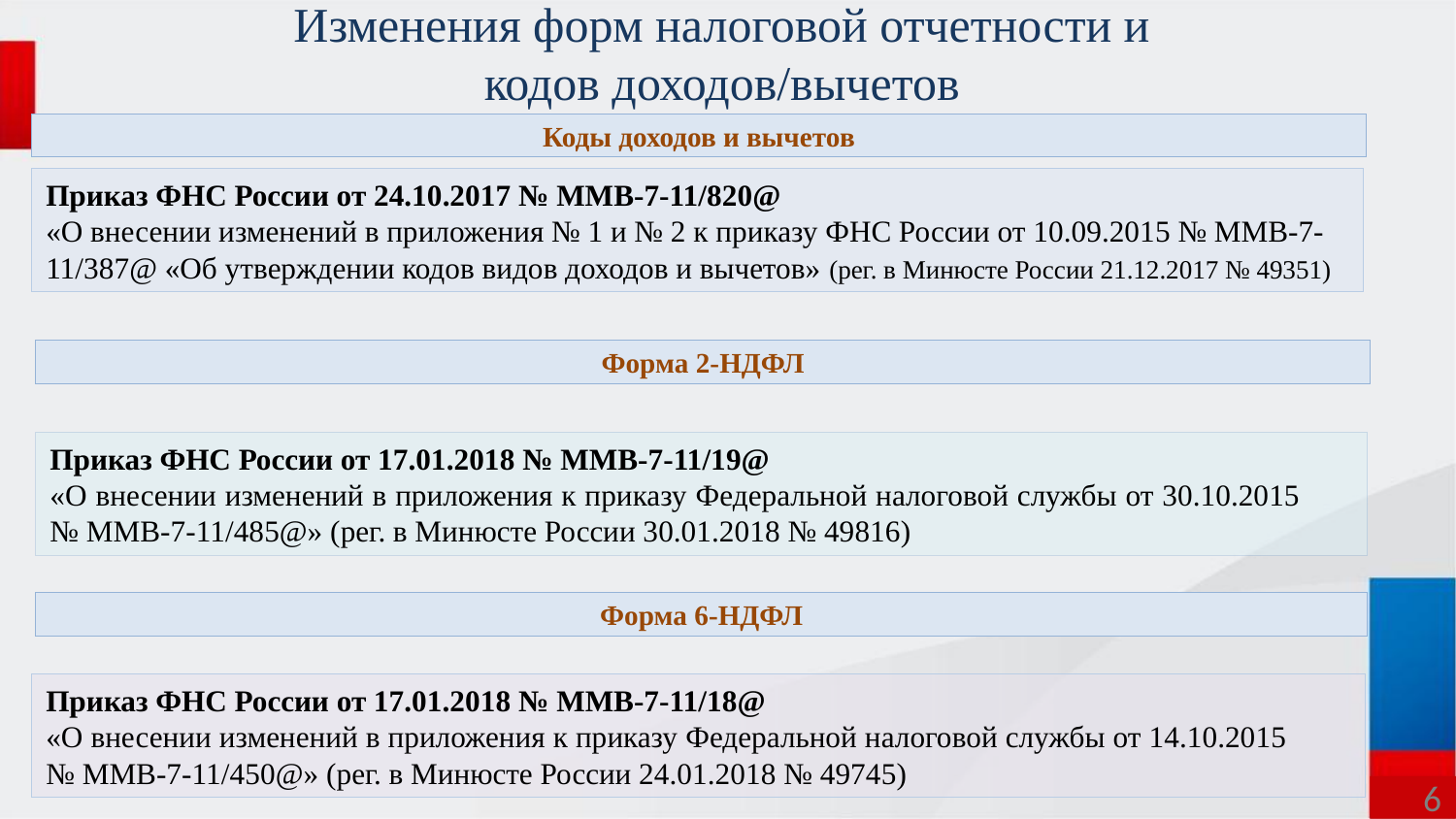

Изменения форм налоговой отчетности и
кодов доходов/вычетов
Коды доходов и вычетов
Приказ ФНС России от 24.10.2017 № ММВ-7-11/820@
«О внесении изменений в приложения № 1 и № 2 к приказу ФНС России от 10.09.2015 № ММВ-7-11/387@ «Об утверждении кодов видов доходов и вычетов» (рег. в Минюсте России 21.12.2017 № 49351)
Форма 2-НДФЛ
Приказ ФНС России от 17.01.2018 № ММВ-7-11/19@
«О внесении изменений в приложения к приказу Федеральной налоговой службы от 30.10.2015       № ММВ-7-11/485@» (рег. в Минюсте России 30.01.2018 № 49816)
Форма 6-НДФЛ
Приказ ФНС России от 17.01.2018 № ММВ-7-11/18@
«О внесении изменений в приложения к приказу Федеральной налоговой службы от 14.10.2015         № ММВ-7-11/450@» (рег. в Минюсте России 24.01.2018 № 49745)

6